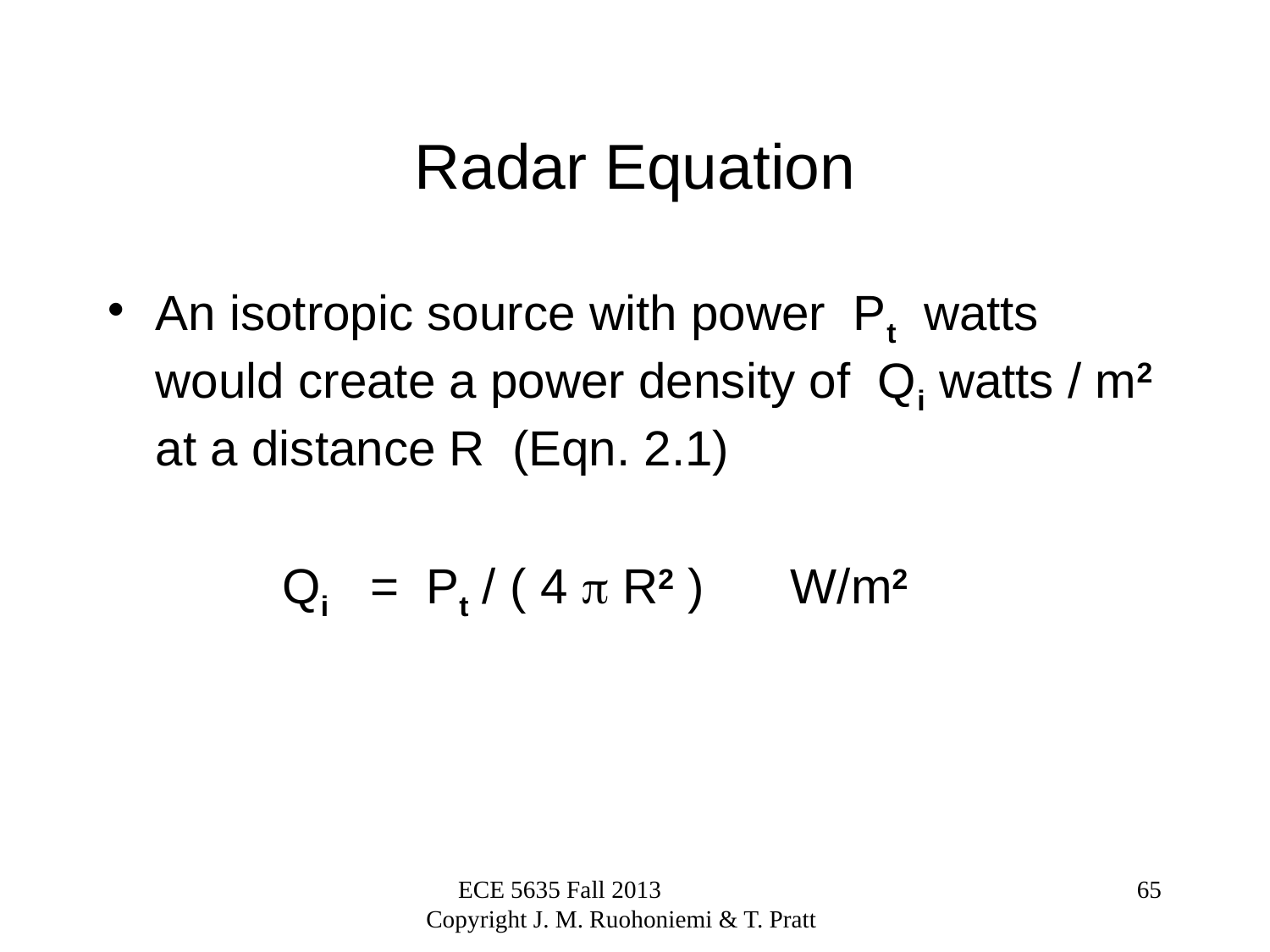

# Radar Equation
An isotropic source with power  Pt  watts would create a power density of  Qi watts / m2 at a distance R  (Eqn. 2.1)

    	Qi   =  Pt / ( 4 π R2 )	W/m2
ECE 5635 Fall 2013                      Copyright J. M. Ruohoniemi & T. Pratt
65